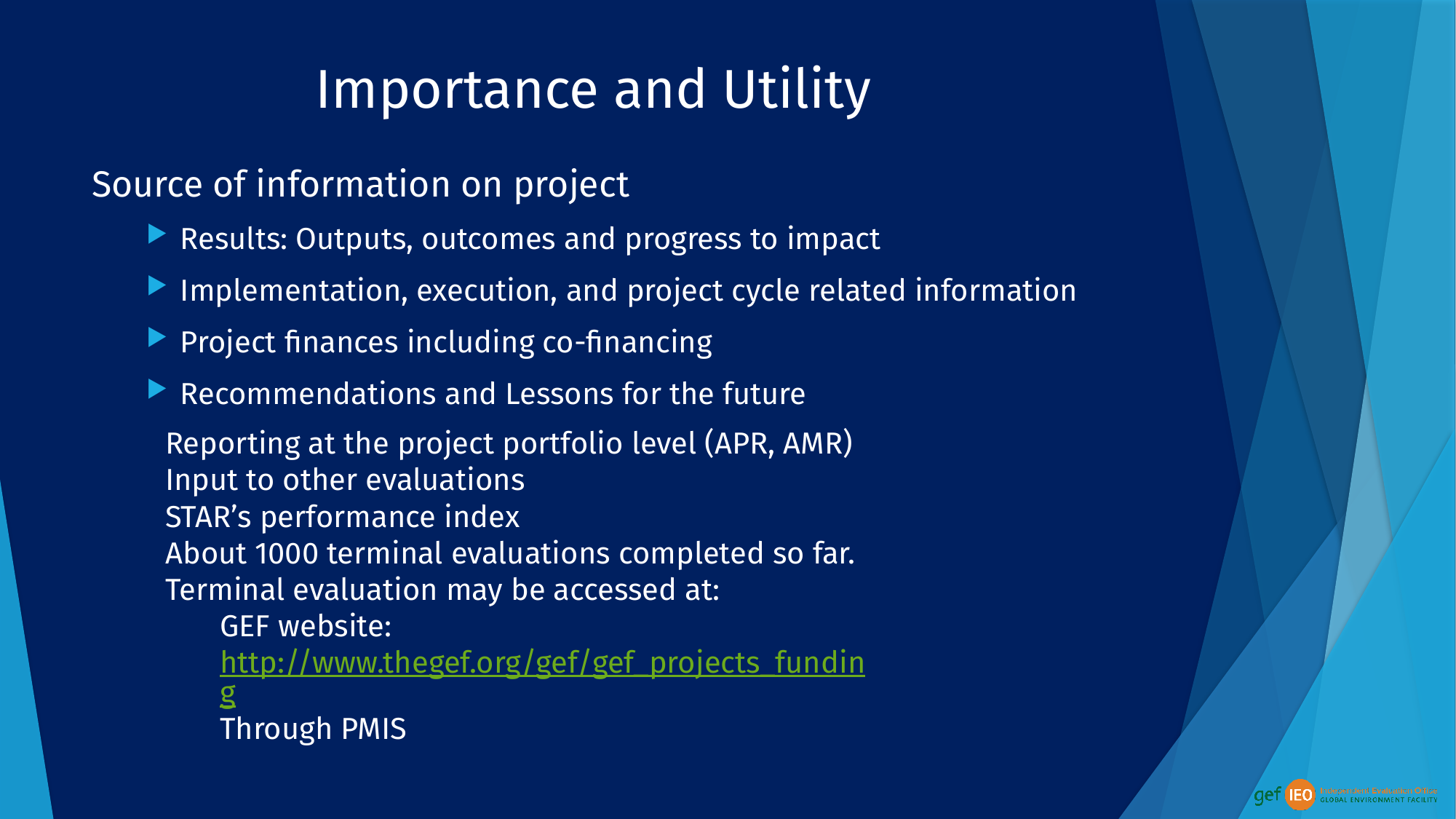

# Importance and Utility
Source of information on project
Results: Outputs, outcomes and progress to impact
Implementation, execution, and project cycle related information
Project finances including co-financing
Recommendations and Lessons for the future

Reporting at the project portfolio level (APR, AMR)
Input to other evaluations
STAR’s performance index
About 1000 terminal evaluations completed so far.
Terminal evaluation may be accessed at:
GEF website: http://www.thegef.org/gef/gef_projects_funding
Through PMIS